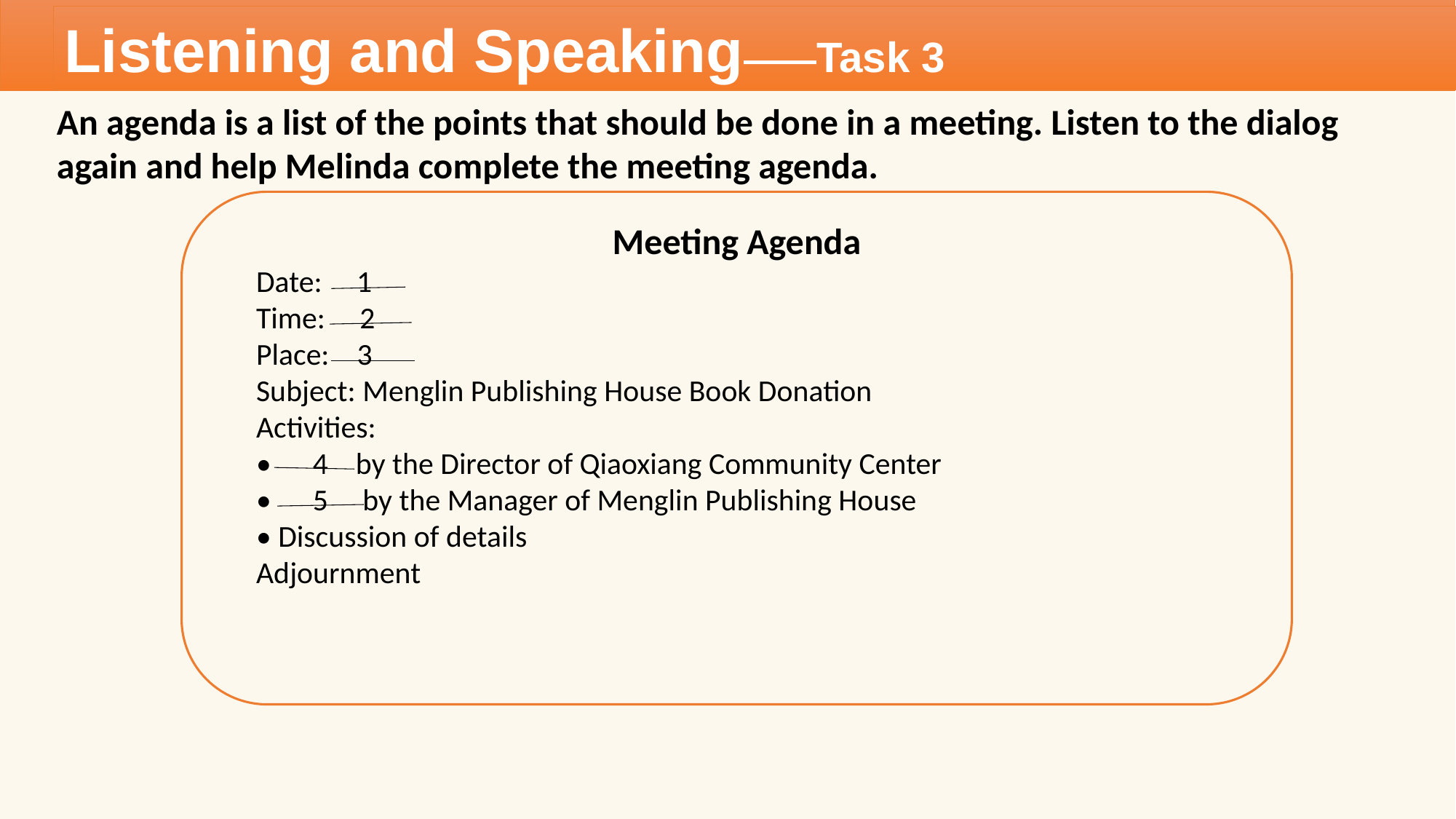

Listening and Speaking——Task 3
An agenda is a list of the points that should be done in a meeting. Listen to the dialog again and help Melinda complete the meeting agenda.

Meeting Agenda
Date:     1
Time:     2
Place:    3
Subject: Menglin Publishing House Book Donation
Activities:
•      4    by the Director of Qiaoxiang Community Center
•      5     by the Manager of Menglin Publishing House
• Discussion of details
Adjournment